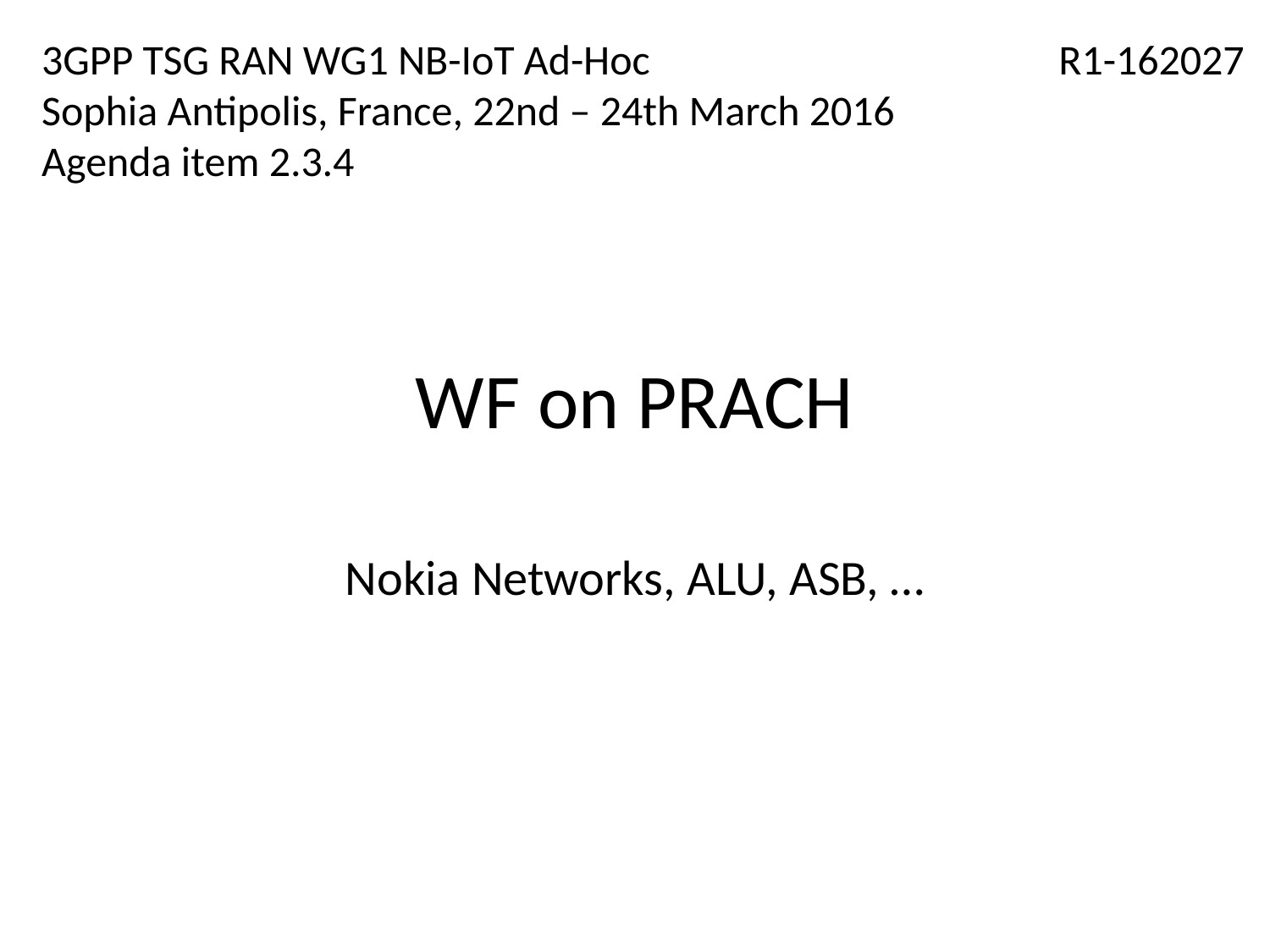

3GPP TSG RAN WG1 NB-IoT Ad-Hoc
Sophia Antipolis, France, 22nd – 24th March 2016
Agenda item 2.3.4
R1-162027
# WF on PRACH
Nokia Networks, ALU, ASB, …